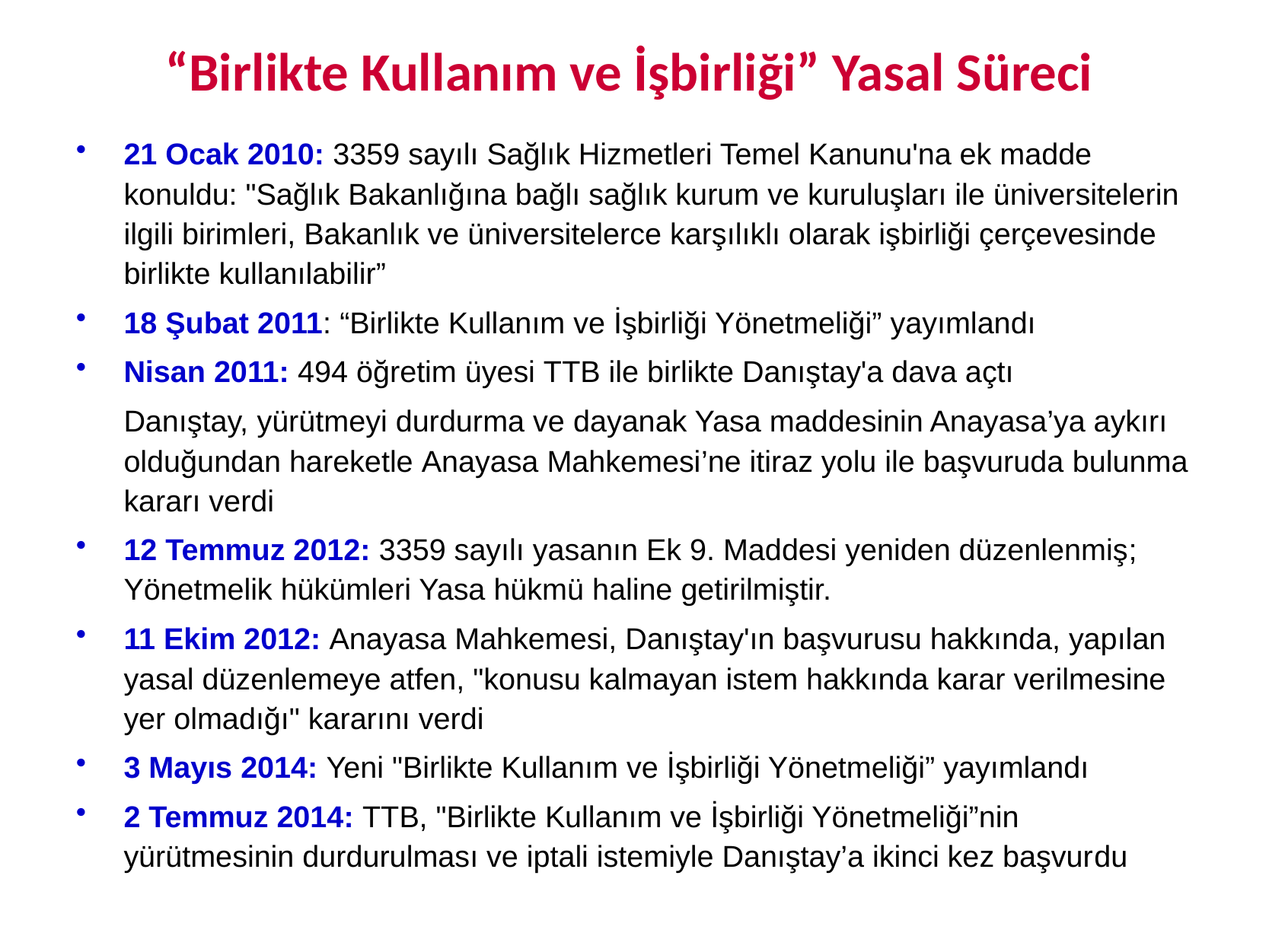

# “Birlikte Kullanım ve İşbirliği” Yasal Süreci
21 Ocak 2010: 3359 sayılı Sağlık Hizmetleri Temel Kanunu'na ek madde konuldu: "Sağlık Bakanlığına bağlı sağlık kurum ve kuruluşları ile üniversitelerin ilgili birimleri, Bakanlık ve üniversitelerce karşılıklı olarak işbirliği çerçevesinde birlikte kullanılabilir”
18 Şubat 2011: “Birlikte Kullanım ve İşbirliği Yönetmeliği” yayımlandı
Nisan 2011: 494 öğretim üyesi TTB ile birlikte Danıştay'a dava açtı
	Danıştay, yürütmeyi durdurma ve dayanak Yasa maddesinin Anayasa’ya aykırı olduğundan hareketle Anayasa Mahkemesi’ne itiraz yolu ile başvuruda bulunma kararı verdi
12 Temmuz 2012: 3359 sayılı yasanın Ek 9. Maddesi yeniden düzenlenmiş; Yönetmelik hükümleri Yasa hükmü haline getirilmiştir.
11 Ekim 2012: Anayasa Mahkemesi, Danıştay'ın başvurusu hakkında, yapılan yasal düzenlemeye atfen, "konusu kalmayan istem hakkında karar verilmesine yer olmadığı" kararını verdi
3 Mayıs 2014: Yeni "Birlikte Kullanım ve İşbirliği Yönetmeliği” yayımlandı
2 Temmuz 2014: TTB, "Birlikte Kullanım ve İşbirliği Yönetmeliği”nin yürütmesinin durdurulması ve iptali istemiyle Danıştay’a ikinci kez başvurdu